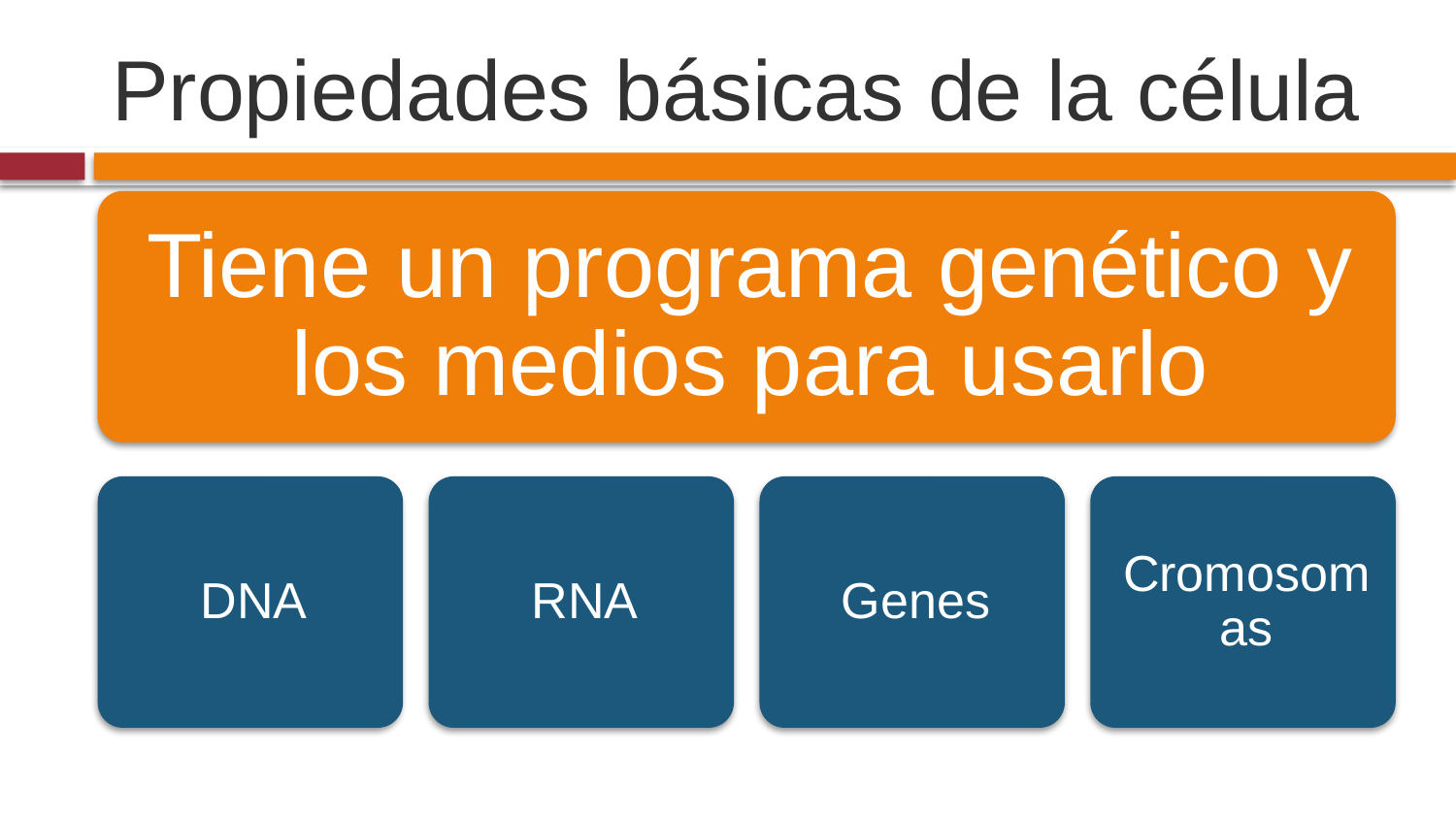

# Propiedades básicas de la célula
Tiene un programa genético y los medios para usarlo
DNA
RNA
Genes
Cromosomas